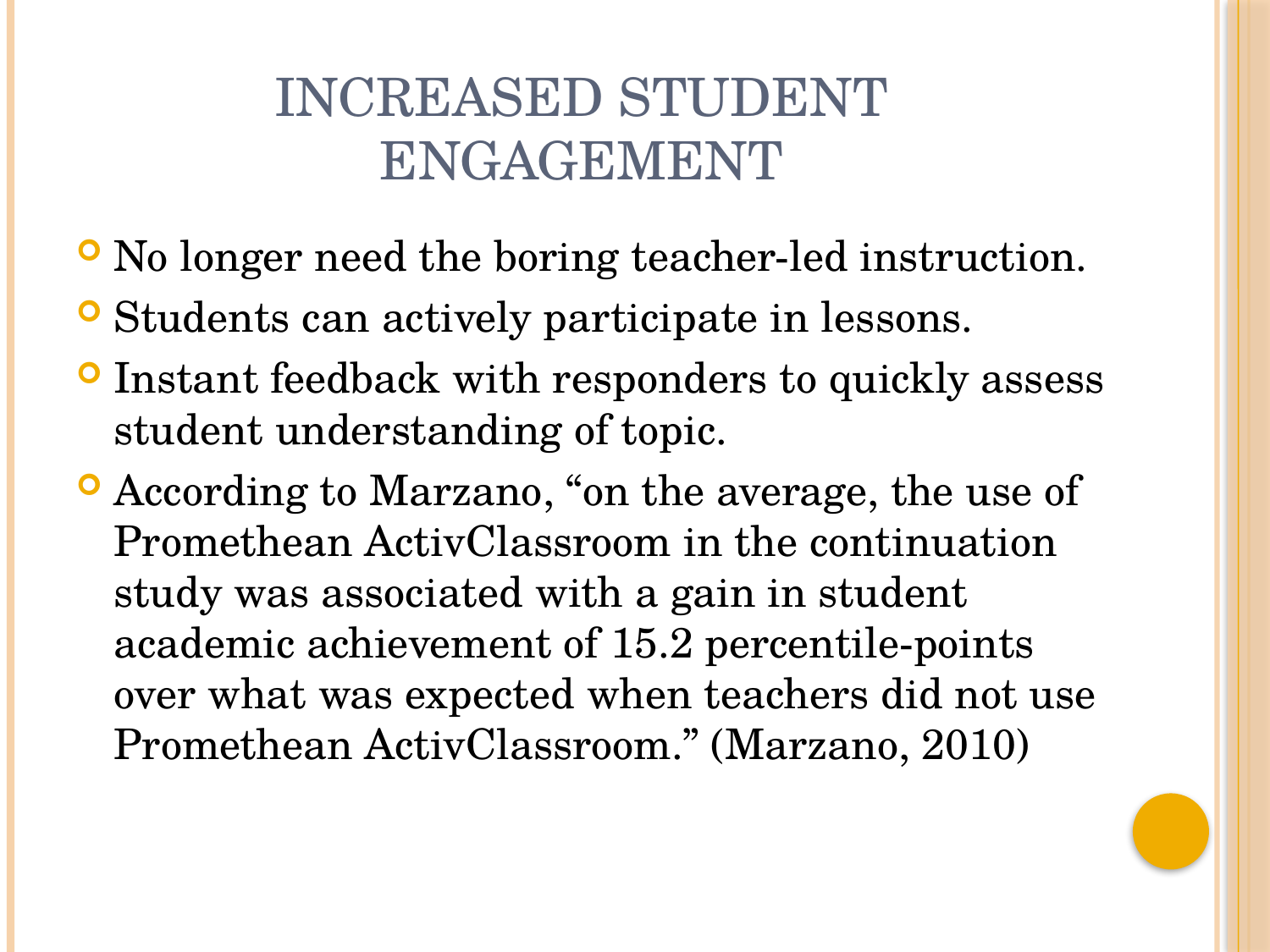

# Increased Student engagement
No longer need the boring teacher-led instruction.
Students can actively participate in lessons.
Instant feedback with responders to quickly assess student understanding of topic.
According to Marzano, “on the average, the use of Promethean ActivClassroom in the continuation study was associated with a gain in student academic achievement of 15.2 percentile-points over what was expected when teachers did not use Promethean ActivClassroom.” (Marzano, 2010)